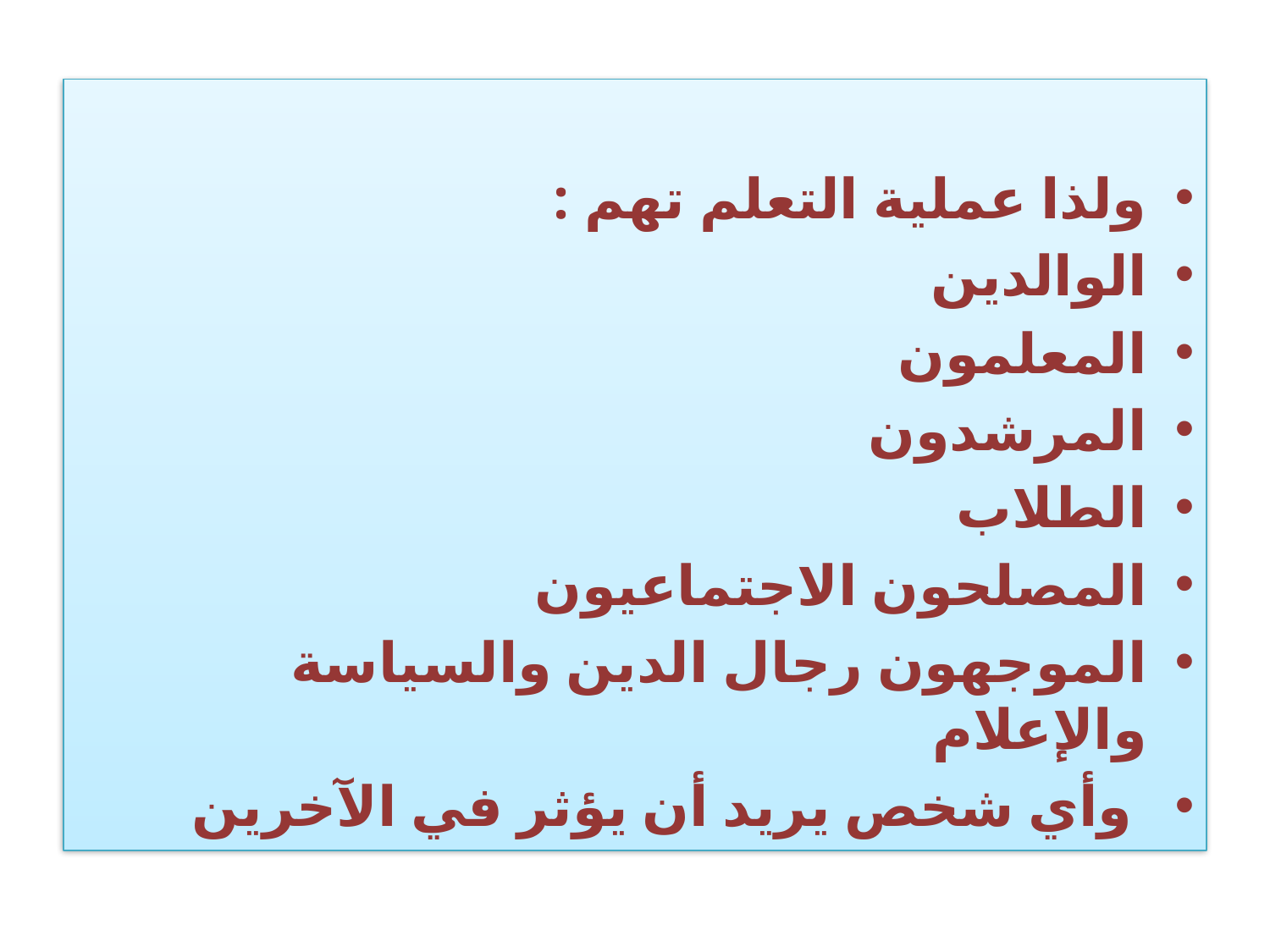

ولذا عملية التعلم تهم :
الوالدين
المعلمون
المرشدون
الطلاب
المصلحون الاجتماعيون
الموجهون رجال الدين والسياسة والإعلام
 وأي شخص يريد أن يؤثر في الآخرين